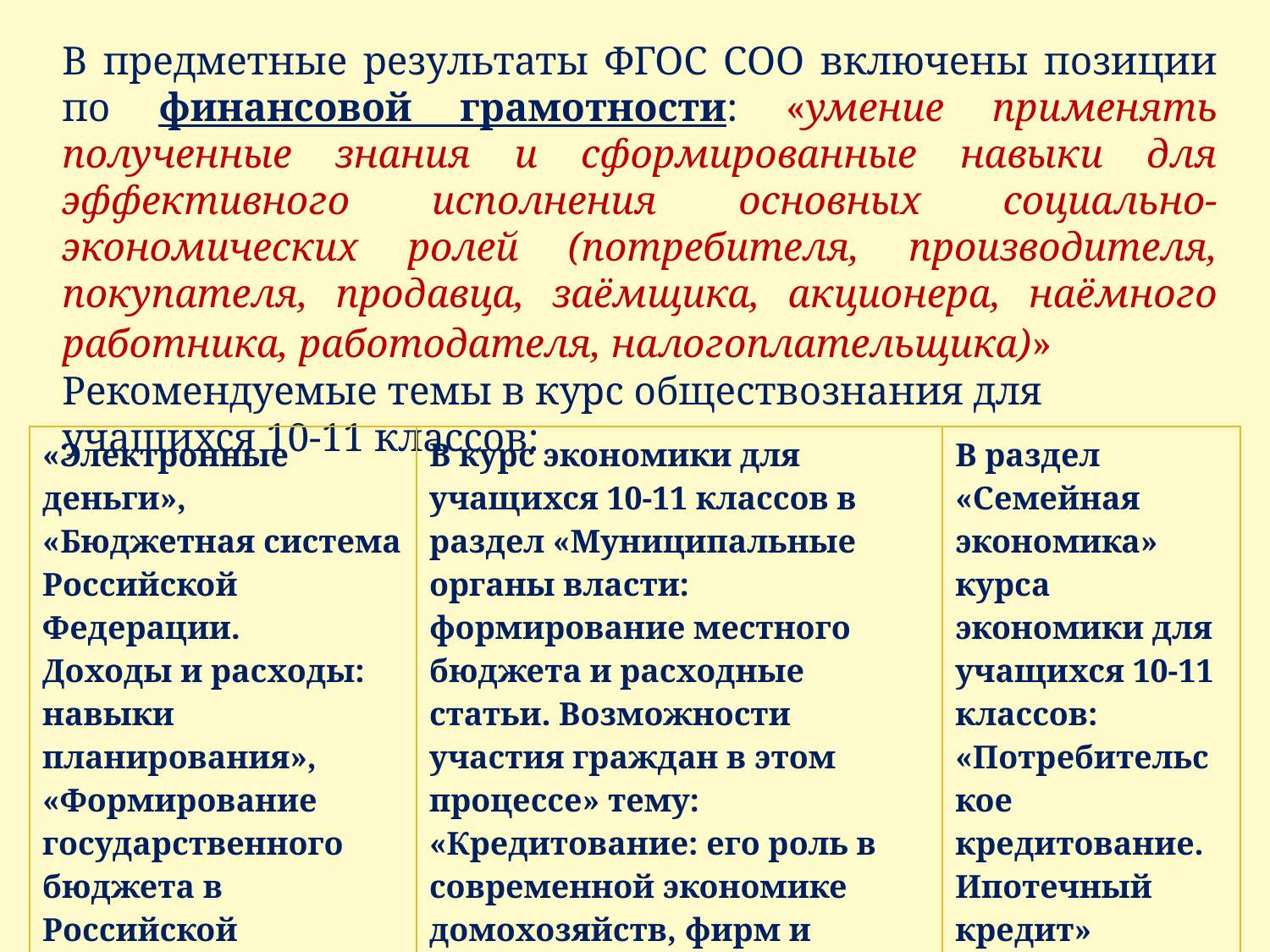

В предметные результаты ФГОС СОО включены позиции по финансовой грамотности: «умение применять полученные знания и сформированные навыки для эффективного исполнения основных социально-экономических ролей (потребителя, производителя, покупателя, продавца, заёмщика, акционера, наёмного работника, работодателя, налогоплательщика)»
Рекомендуемые темы в курс обществознания для учащихся 10-11 классов:

| «Электронные деньги», «Бюджетная система Российской Федерации. Доходы и расходы: навыки планирования», «Формирование государственного бюджета в Российской Федерации и его исполнение» | В курс экономики для учащихся 10-11 классов в раздел «Муниципальные органы власти: формирование местного бюджета и расходные статьи. Возможности участия граждан в этом процессе» тему: «Кредитование: его роль в современной экономике домохозяйств, фирм и государств. Плюсы и минусы (риски) кредитования граждан» | В раздел «Семейная экономика» курса экономики для учащихся 10-11 классов: «Потребительское кредитование. Ипотечный кредит» |
| --- | --- | --- |